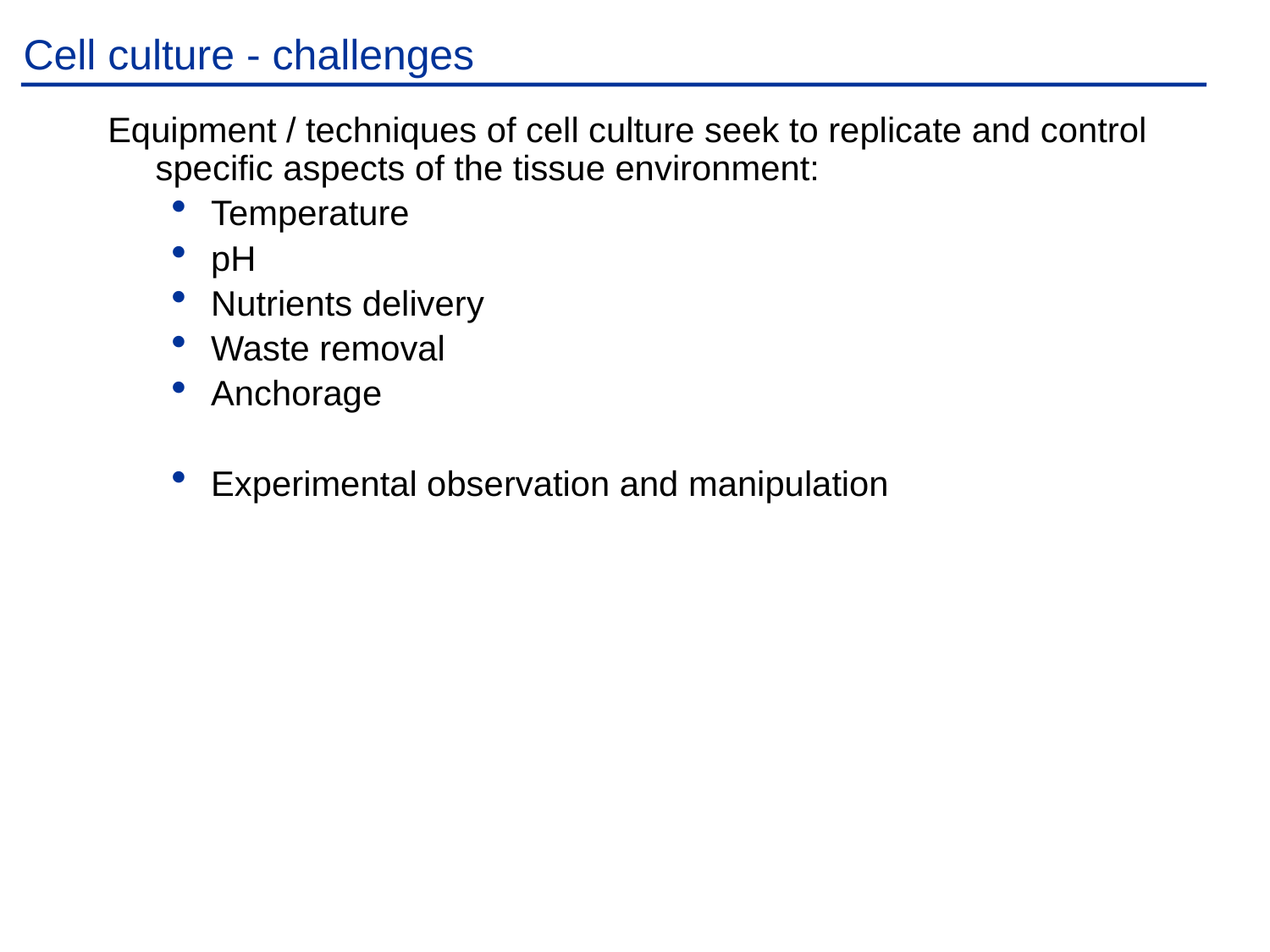

# Cell culture - challenges

Equipment / techniques of cell culture seek to replicate and control specific aspects of the tissue environment:
Temperature
pH
Nutrients delivery
Waste removal
Anchorage

Experimental observation and manipulation